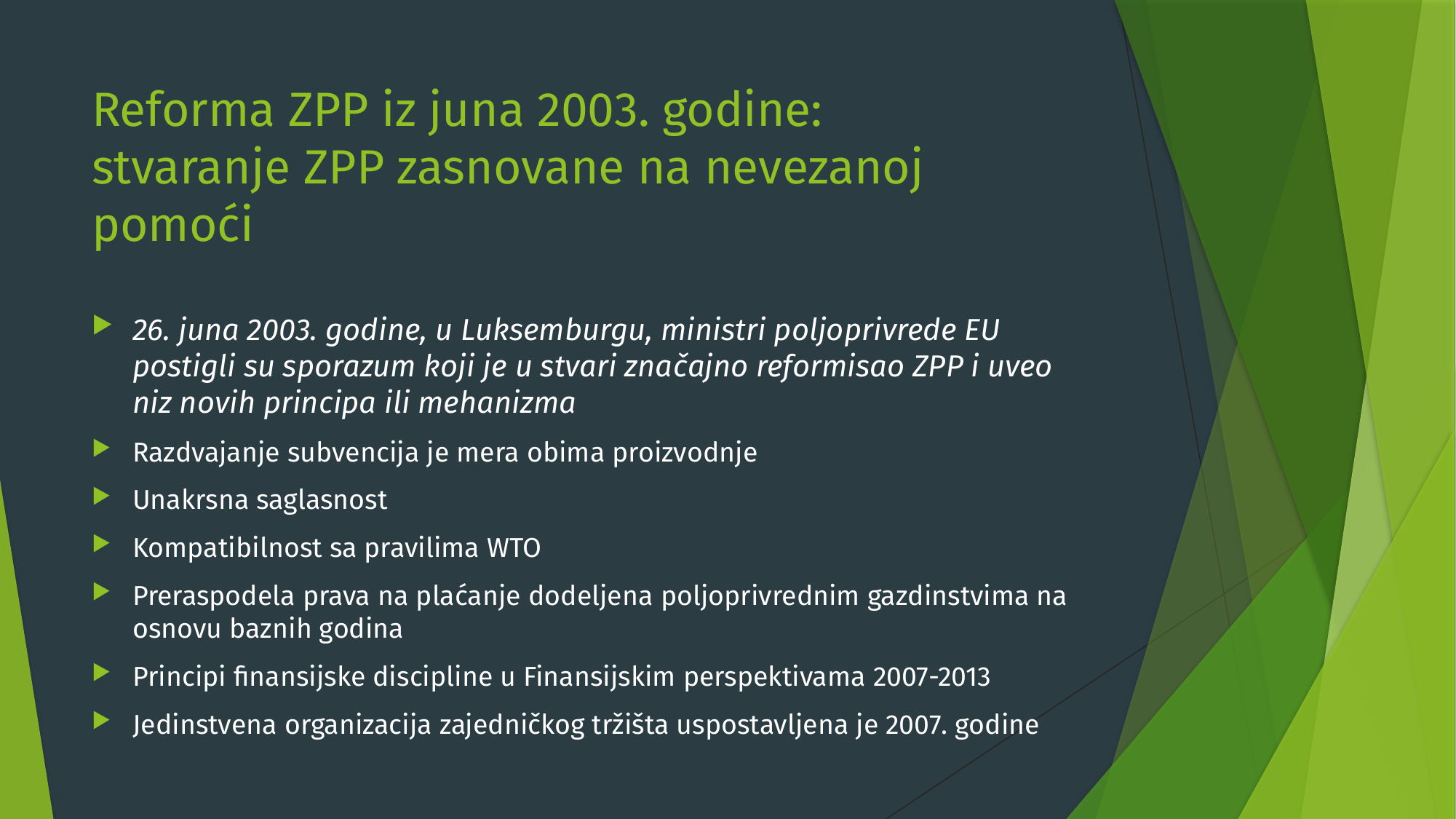

# Reforma ZPP iz juna 2003. godine: stvaranje ZPP zasnovane na nevezanoj pomoći
26. juna 2003. godine, u Luksemburgu, ministri poljoprivrede EU postigli su sporazum koji je u stvari značajno reformisao ZPP i uveo niz novih principa ili mehanizma
Razdvajanje subvencija je mera obima proizvodnje
Unakrsna saglasnost
Kompatibilnost sa pravilima WTO
Preraspodela prava na plaćanje dodeljena poljoprivrednim gazdinstvima na osnovu baznih godina
Principi finansijske discipline u Finansijskim perspektivama 2007-2013
Jedinstvena organizacija zajedničkog tržišta uspostavljena je 2007. godine